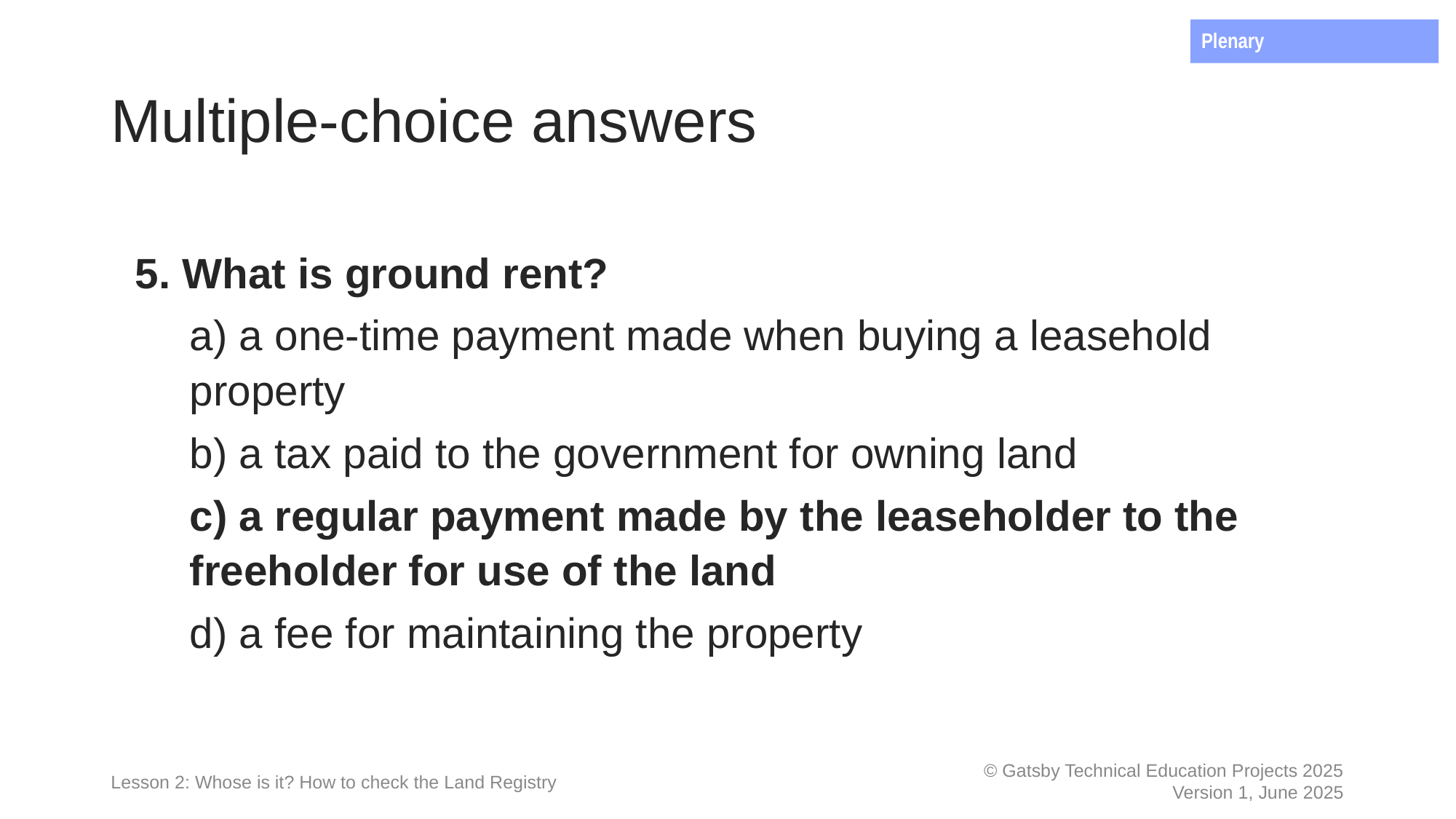

Plenary
# Multiple-choice answers
5. What is ground rent?
a) a one-time payment made when buying a leasehold property
b) a tax paid to the government for owning land
c) a regular payment made by the leaseholder to the freeholder for use of the land
d) a fee for maintaining the property

Lesson 2: Whose is it? How to check the Land Registry